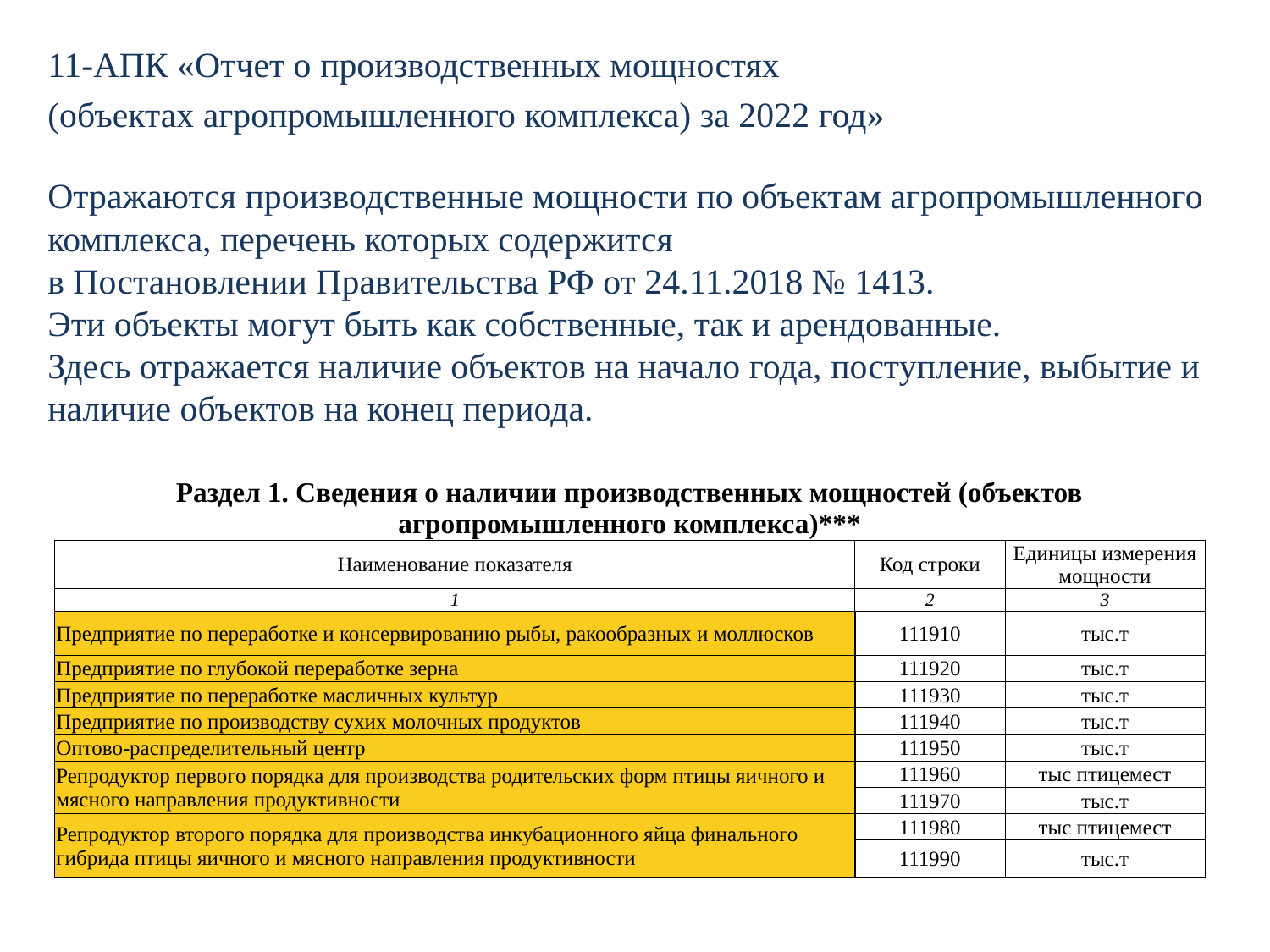

11-АПК «Отчет о производственных мощностях
(объектах агропромышленного комплекса) за 2022 год»

Отражаются производственные мощности по объектам агропромышленного комплекса, перечень которых содержится
в Постановлении Правительства РФ от 24.11.2018 № 1413.
Эти объекты могут быть как собственные, так и арендованные.
Здесь отражается наличие объектов на начало года, поступление, выбытие и наличие объектов на конец периода.
| Раздел 1. Сведения о наличии производственных мощностей (объектов агропромышленного комплекса)\*\*\* |  |  |
| --- | --- | --- |
| Наименование показателя | Код строки | Единицы измерения мощности |
| 1 | 2 | 3 |
| Предприятие по переработке и консервированию рыбы, ракообразных и моллюсков | 111910 | тыс.т |
| Предприятие по глубокой переработке зерна | 111920 | тыс.т |
| Предприятие по переработке масличных культур | 111930 | тыс.т |
| Предприятие по производству сухих молочных продуктов | 111940 | тыс.т |
| Оптово-распределительный центр | 111950 | тыс.т |
| Репродуктор первого порядка для производства родительских форм птицы яичного и мясного направления продуктивности | 111960 | тыс птицемест |
|  | 111970 | тыс.т |
| Репродуктор второго порядка для производства инкубационного яйца финального гибрида птицы яичного и мясного направления продуктивности | 111980 | тыс птицемест |
|  | 111990 | тыс.т |